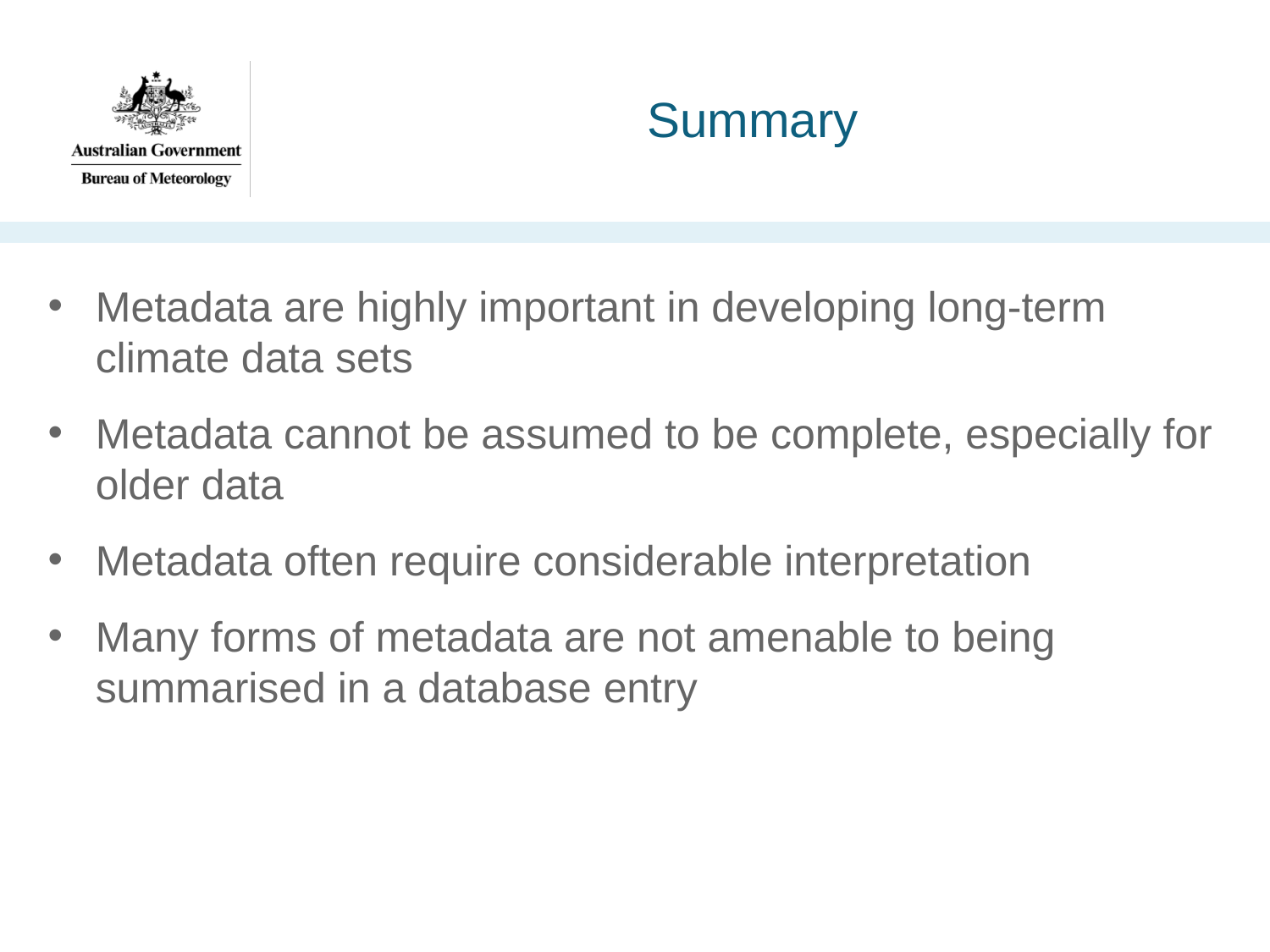

# Summary
Metadata are highly important in developing long-term climate data sets
Metadata cannot be assumed to be complete, especially for older data
Metadata often require considerable interpretation
Many forms of metadata are not amenable to being summarised in a database entry